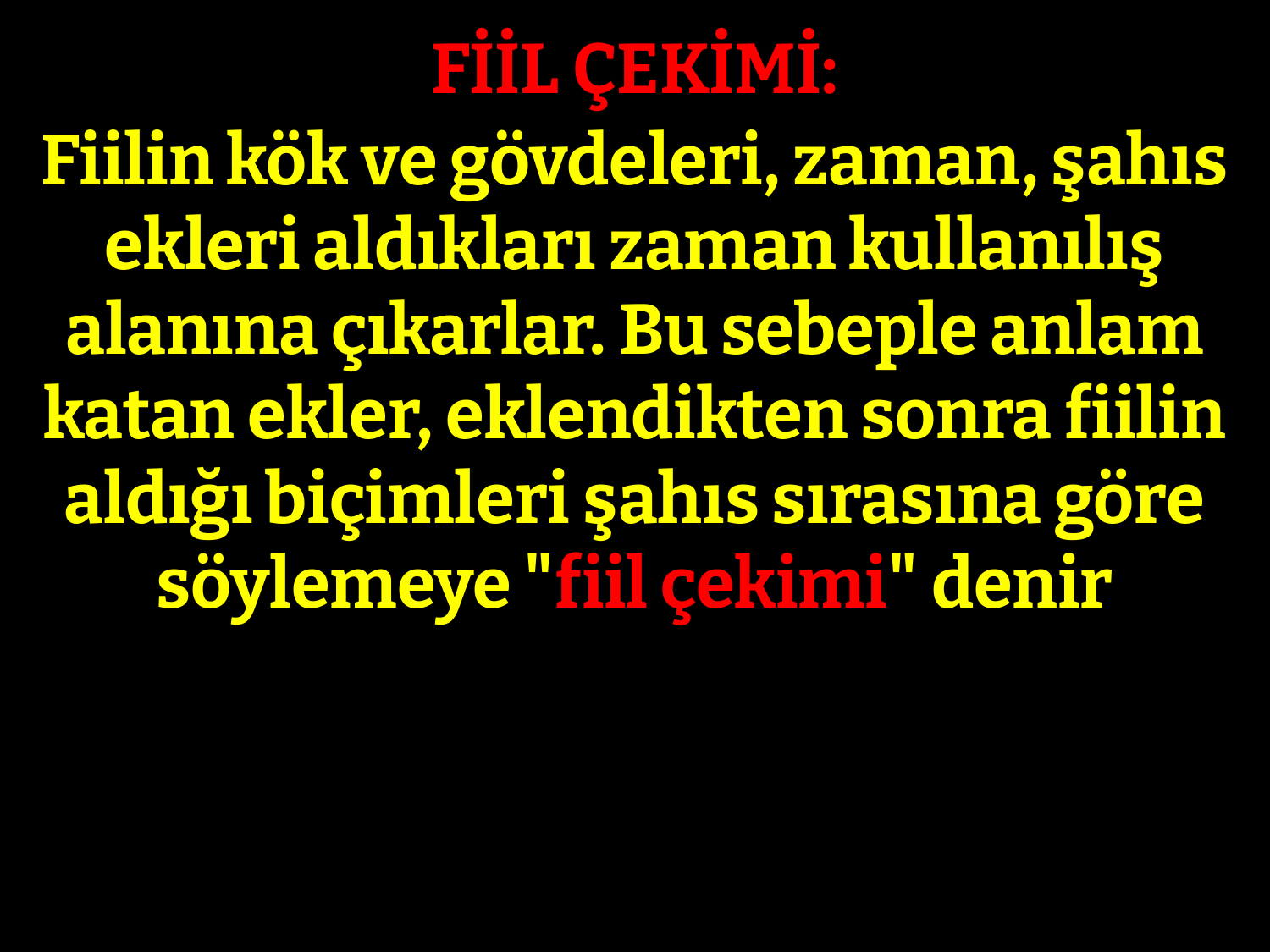

FİİL ÇEKİMİ:
Fiilin kök ve gövdeleri, zaman, şahıs ekleri aldıkları zaman kullanılış alanına çıkarlar. Bu sebeple anlam katan ekler, eklendikten sonra fiilin aldığı biçimleri şahıs sırasına göre söylemeye "fiil çekimi" denir

#